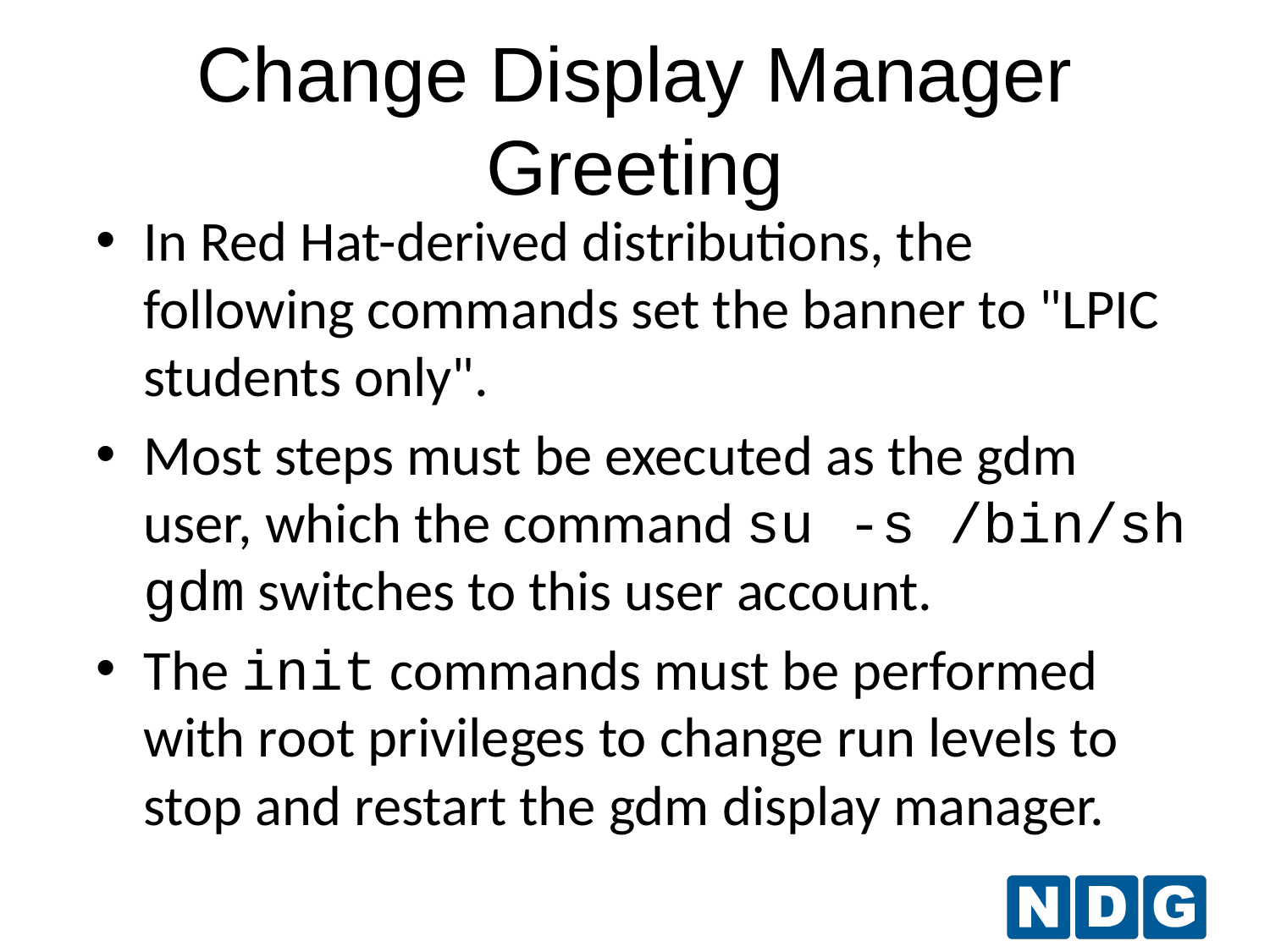

# Change Display Manager Greeting
In Red Hat-derived distributions, the following commands set the banner to "LPIC students only".
Most steps must be executed as the gdm user, which the command su -s /bin/sh gdm switches to this user account.
The init commands must be performed with root privileges to change run levels to stop and restart the gdm display manager.